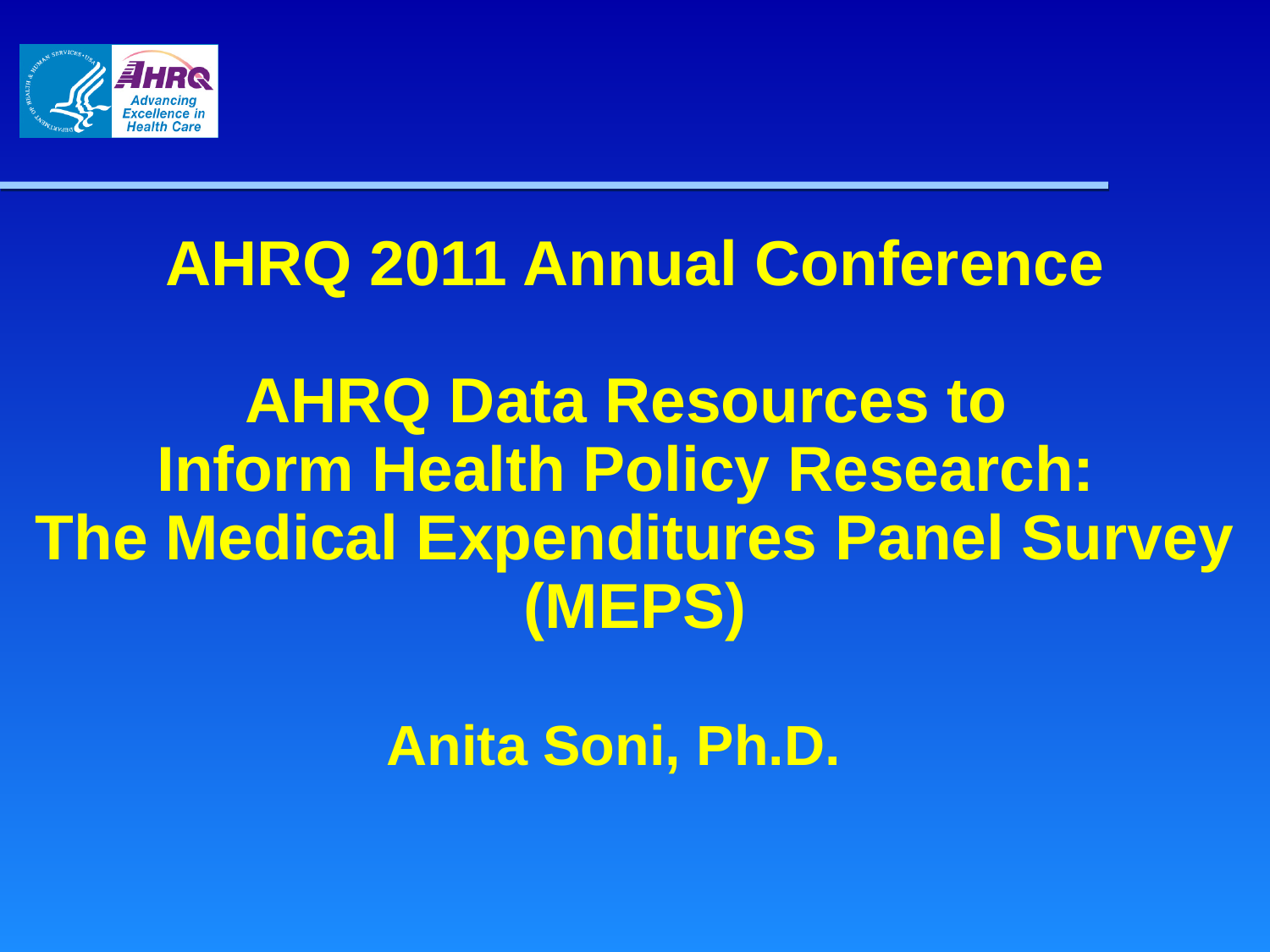

# AHRQ 2011 Annual Conference AHRQ Data Resources to Inform Health Policy Research: The Medical Expenditures Panel Survey (MEPS)

Anita Soni, Ph.D.